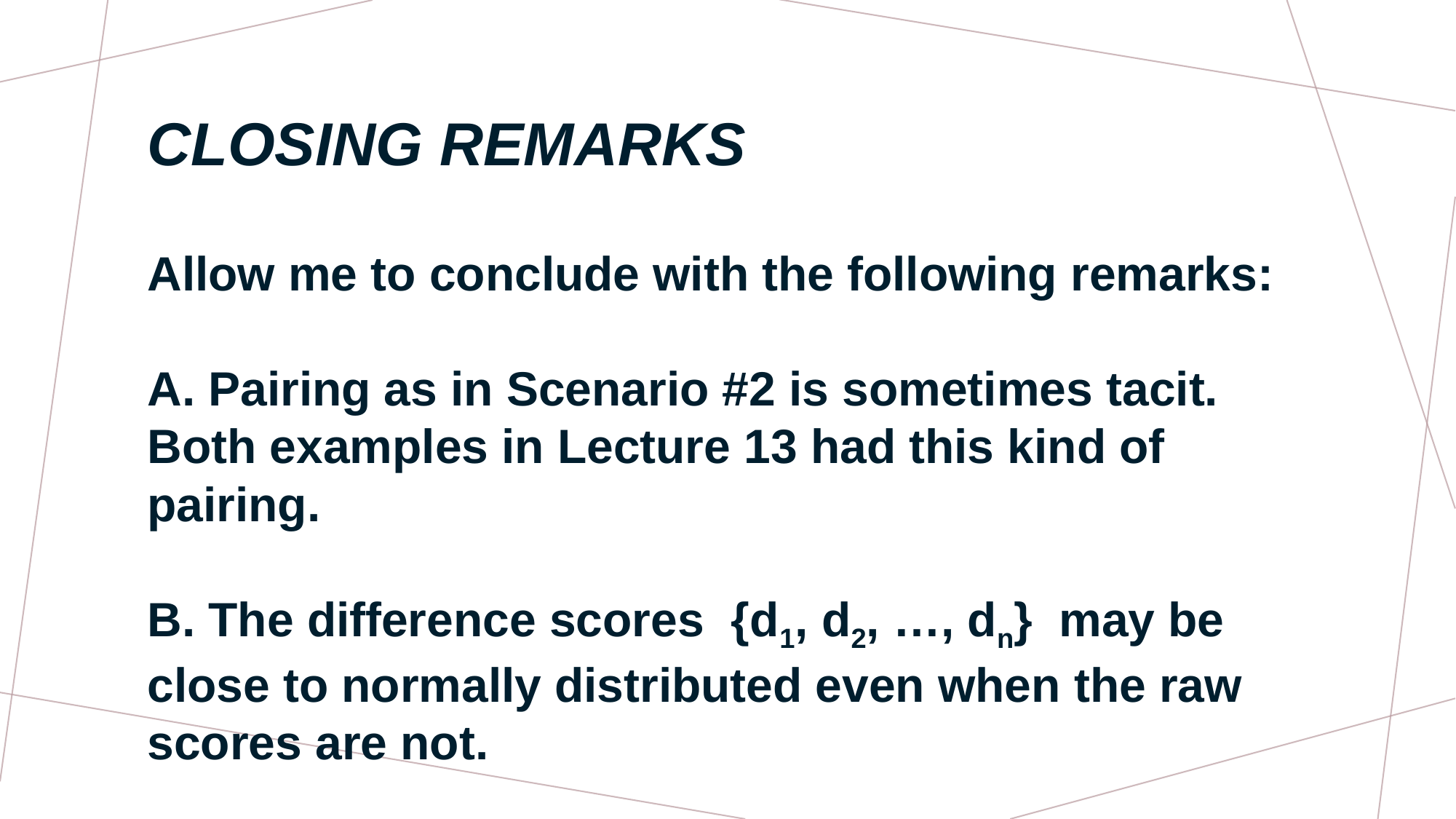

# CLOSING REMARKS
Allow me to conclude with the following remarks:

A. Pairing as in Scenario #2 is sometimes tacit.  Both examples in Lecture 13 had this kind of pairing.

B. The difference scores  {d1, d2, …, dn}  may be close to normally distributed even when the raw scores are not.